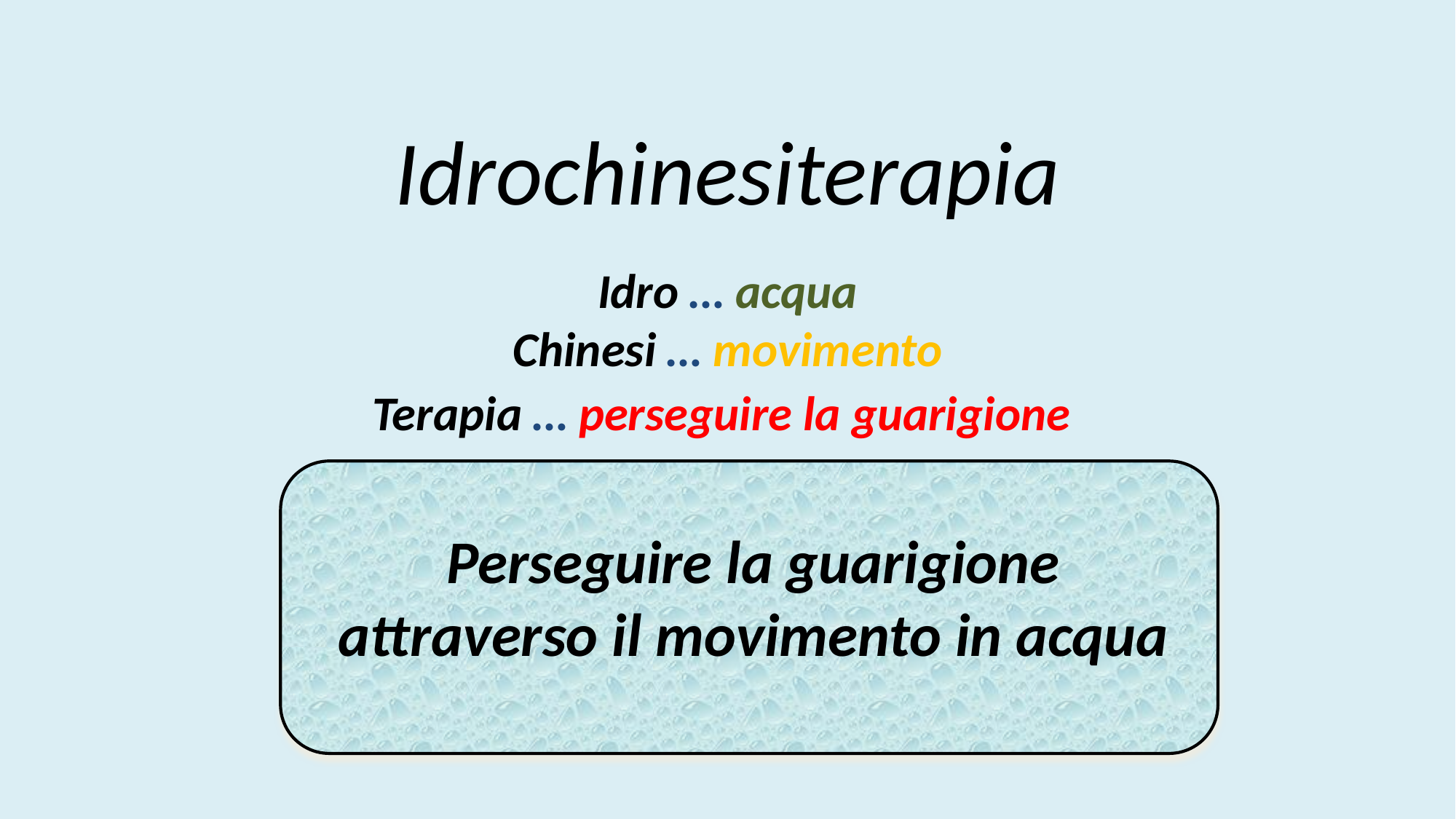

Idrochinesiterapia

Idro … acqua
Chinesi … movimento
Terapia … perseguire la guarigione

Perseguire la guarigione attraverso il movimento in acqua